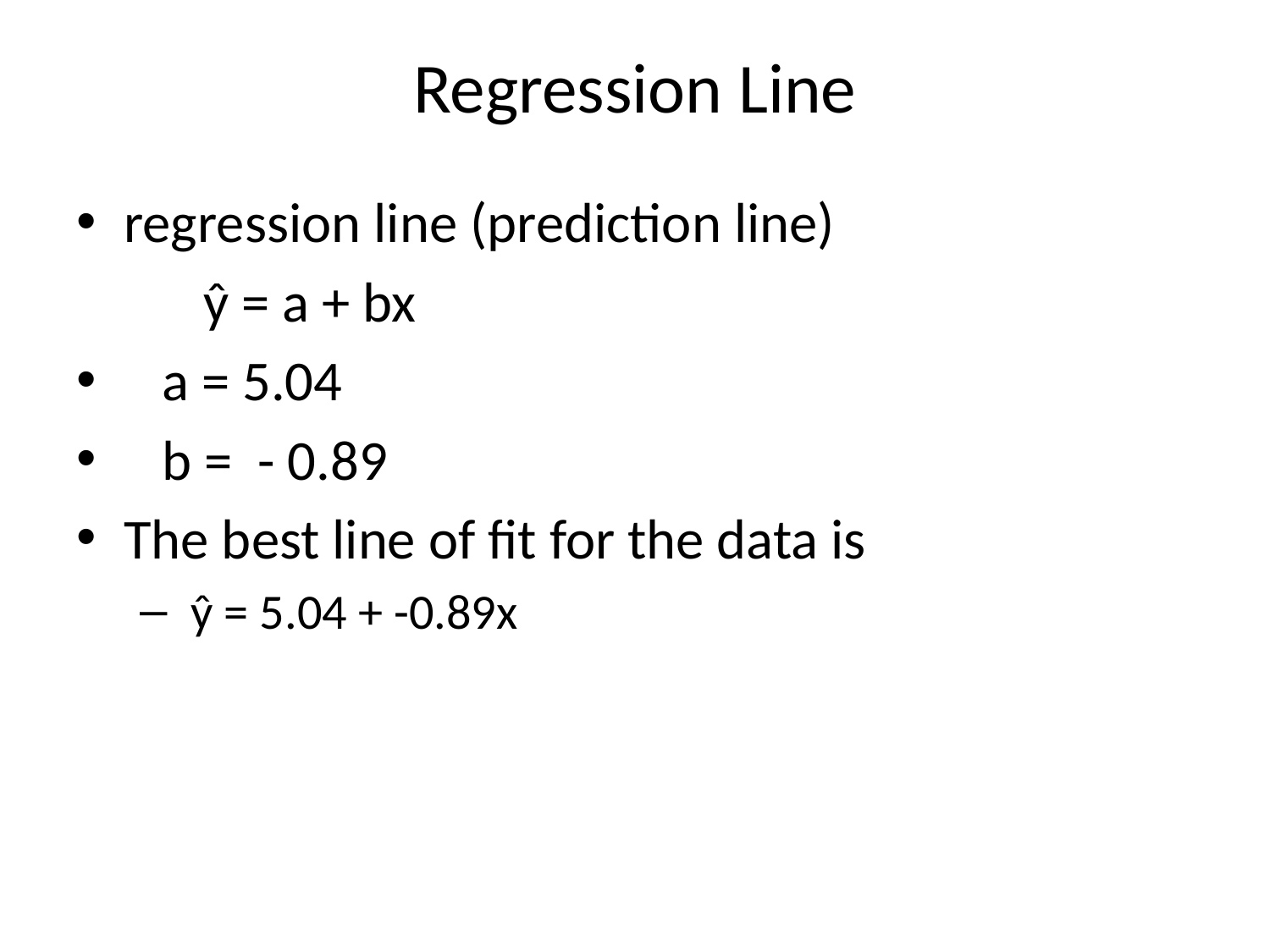

# Regression Line
regression line (prediction line)
          ŷ = a + bx
   a = 5.04
   b =  - 0.89
The best line of fit for the data is
 ŷ = 5.04 + -0.89x